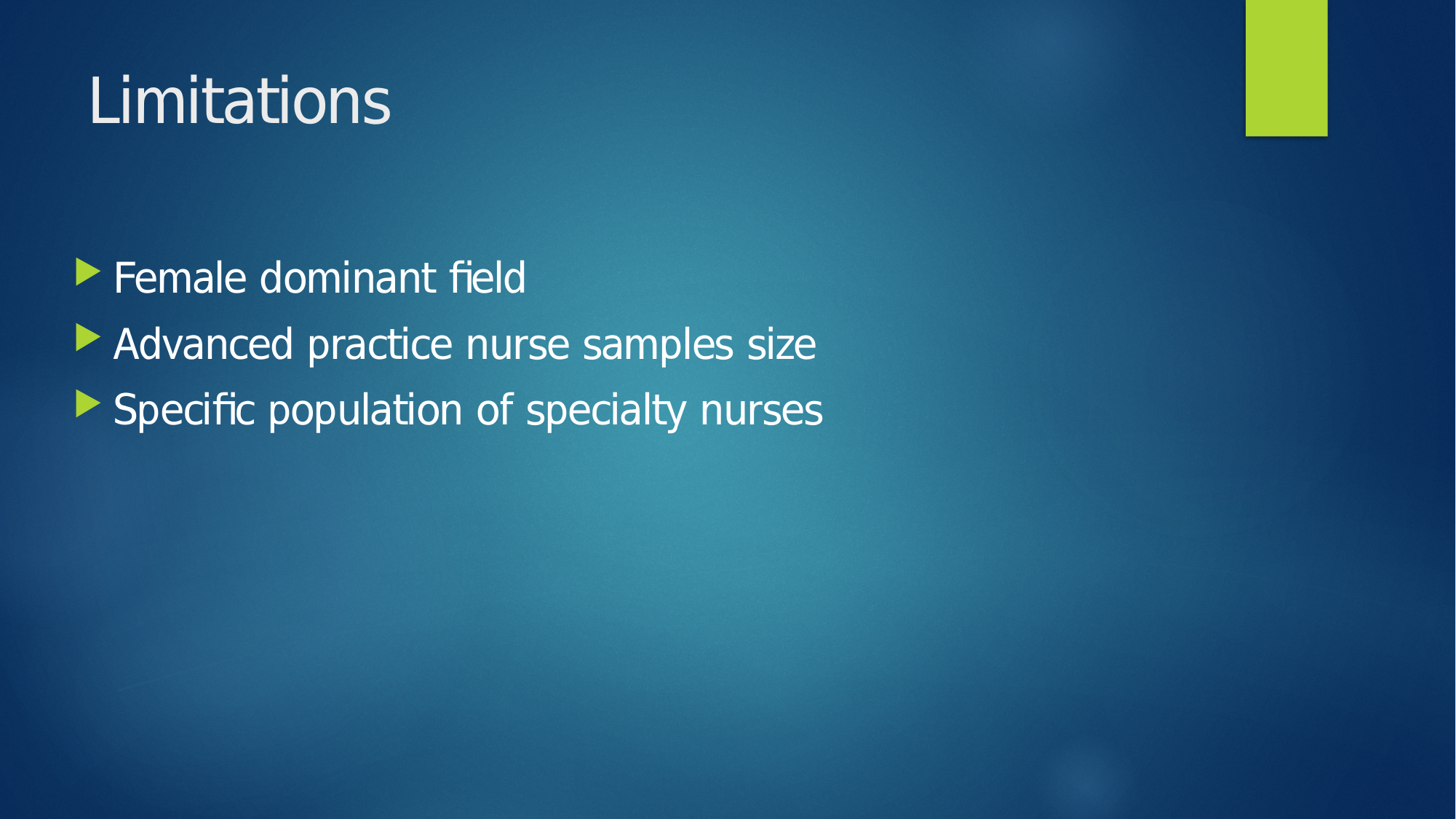

# Limitations
Female dominant field
Advanced practice nurse samples size
Specific population of specialty nurses